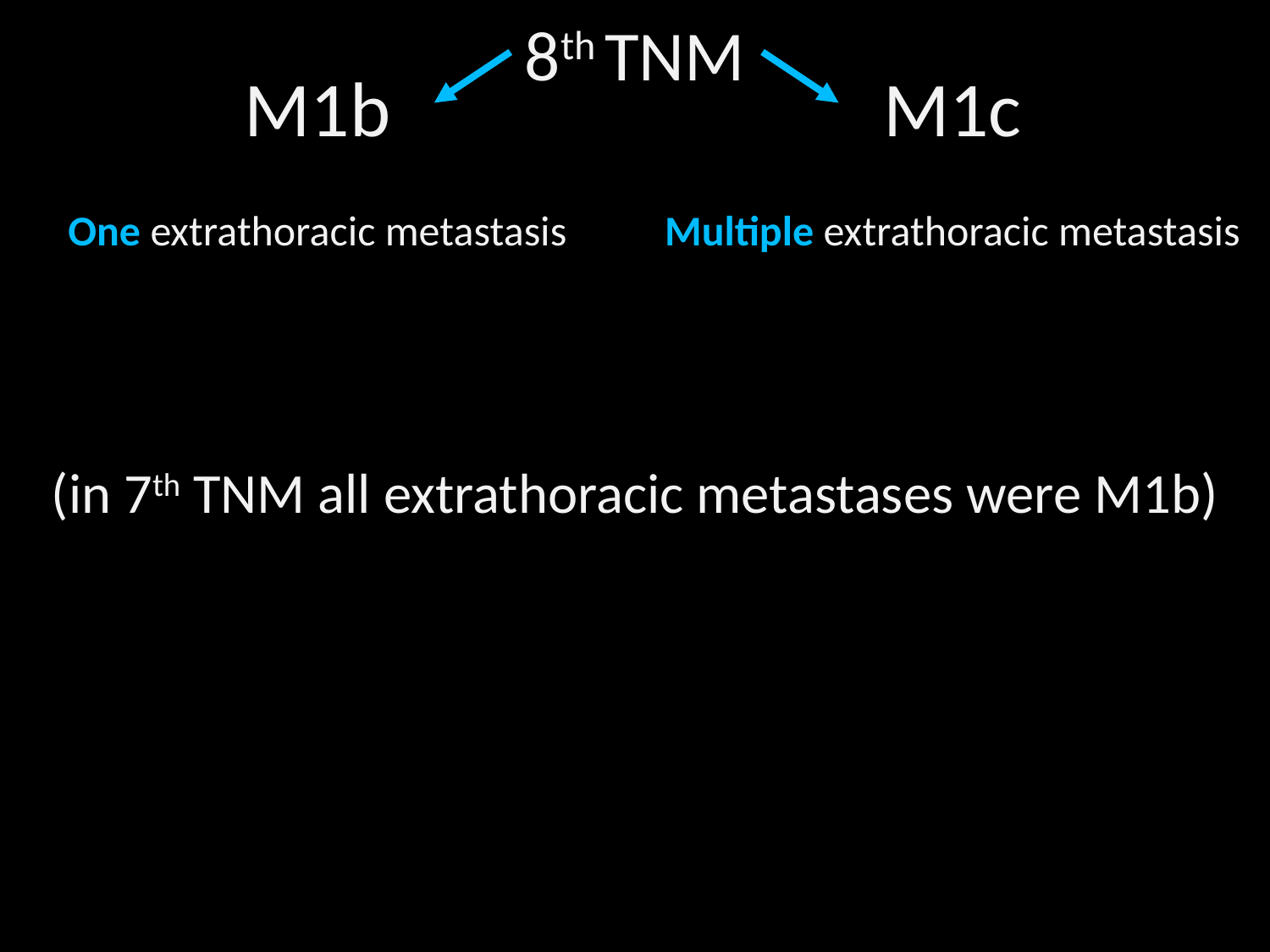

8th TNM
M1b

One extrathoracic metastasis
M1c

Multiple extrathoracic metastasis
(in 7th TNM all extrathoracic metastases were M1b)